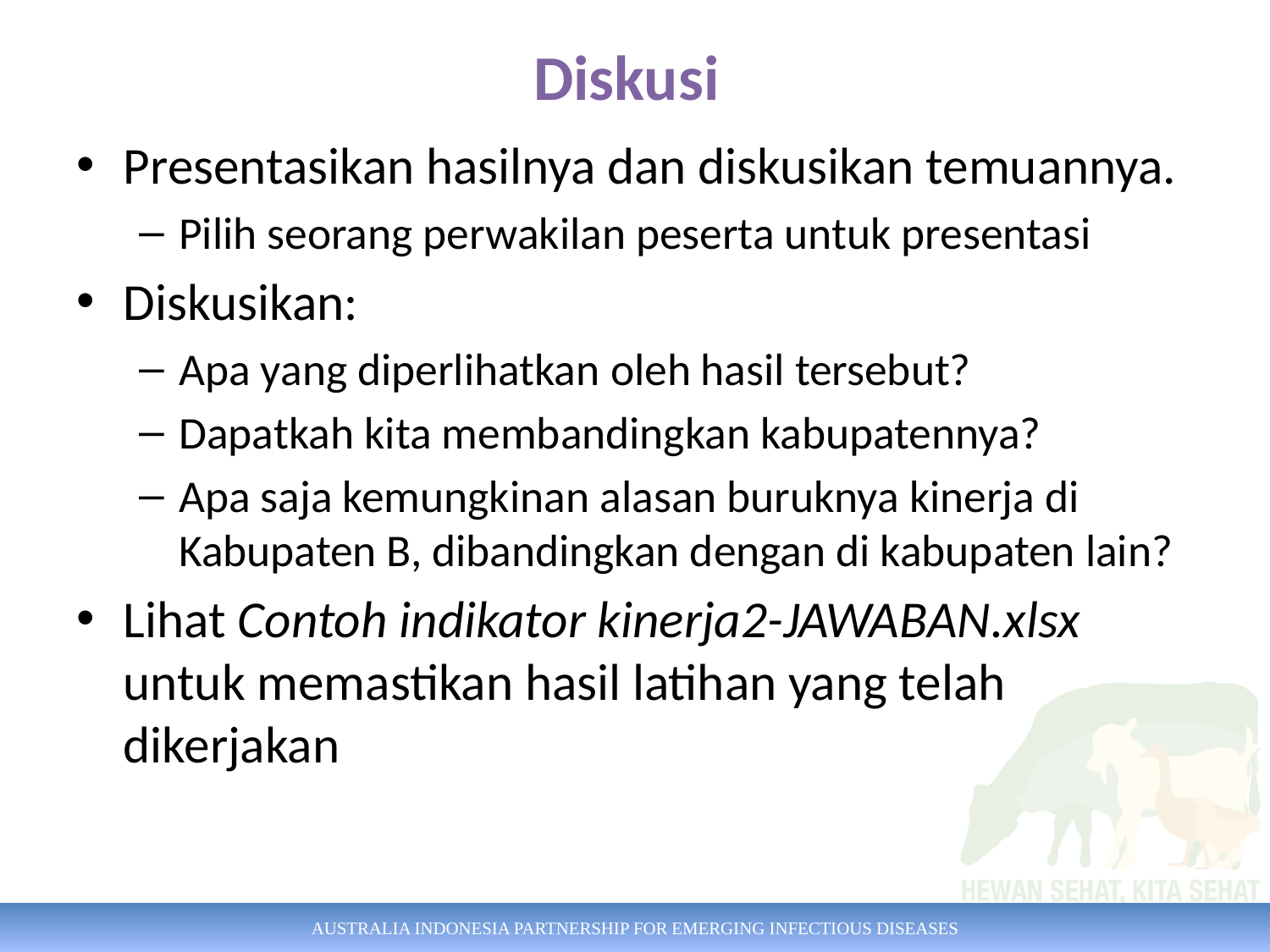

# Diskusi
Presentasikan hasilnya dan diskusikan temuannya.
Pilih seorang perwakilan peserta untuk presentasi
Diskusikan:
Apa yang diperlihatkan oleh hasil tersebut?
Dapatkah kita membandingkan kabupatennya?
Apa saja kemungkinan alasan buruknya kinerja di Kabupaten B, dibandingkan dengan di kabupaten lain?
Lihat Contoh indikator kinerja2-JAWABAN.xlsx untuk memastikan hasil latihan yang telah dikerjakan